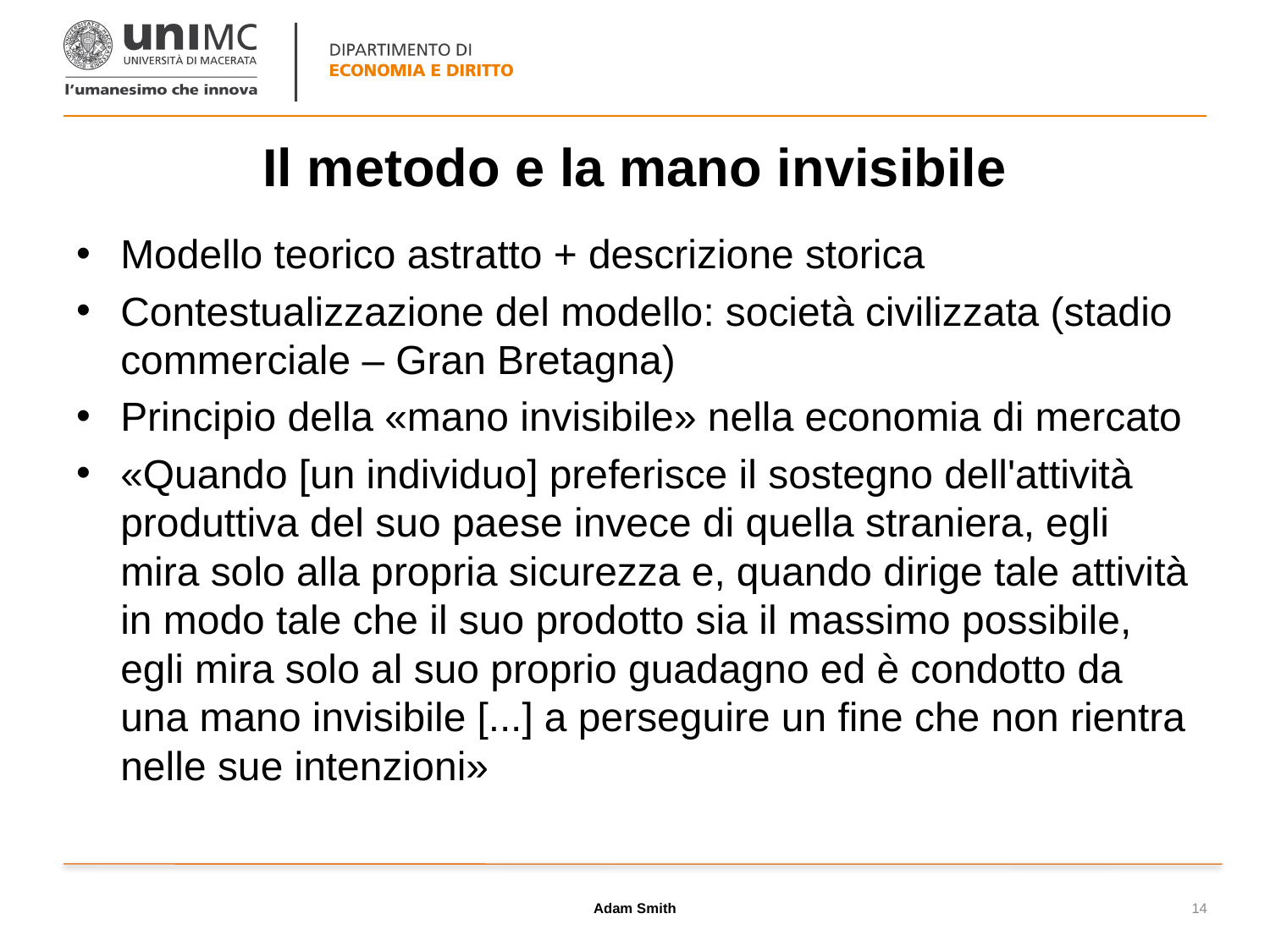

# Il metodo e la mano invisibile
Modello teorico astratto + descrizione storica
Contestualizzazione del modello: società civilizzata (stadio commerciale – Gran Bretagna)
Principio della «mano invisibile» nella economia di mercato
«Quando [un individuo] preferisce il sostegno dell'attività produttiva del suo paese invece di quella straniera, egli mira solo alla propria sicurezza e, quando dirige tale attività in modo tale che il suo prodotto sia il massimo possibile, egli mira solo al suo proprio guadagno ed è condotto da una mano invisibile [...] a perseguire un fine che non rientra nelle sue intenzioni»
Adam Smith
14